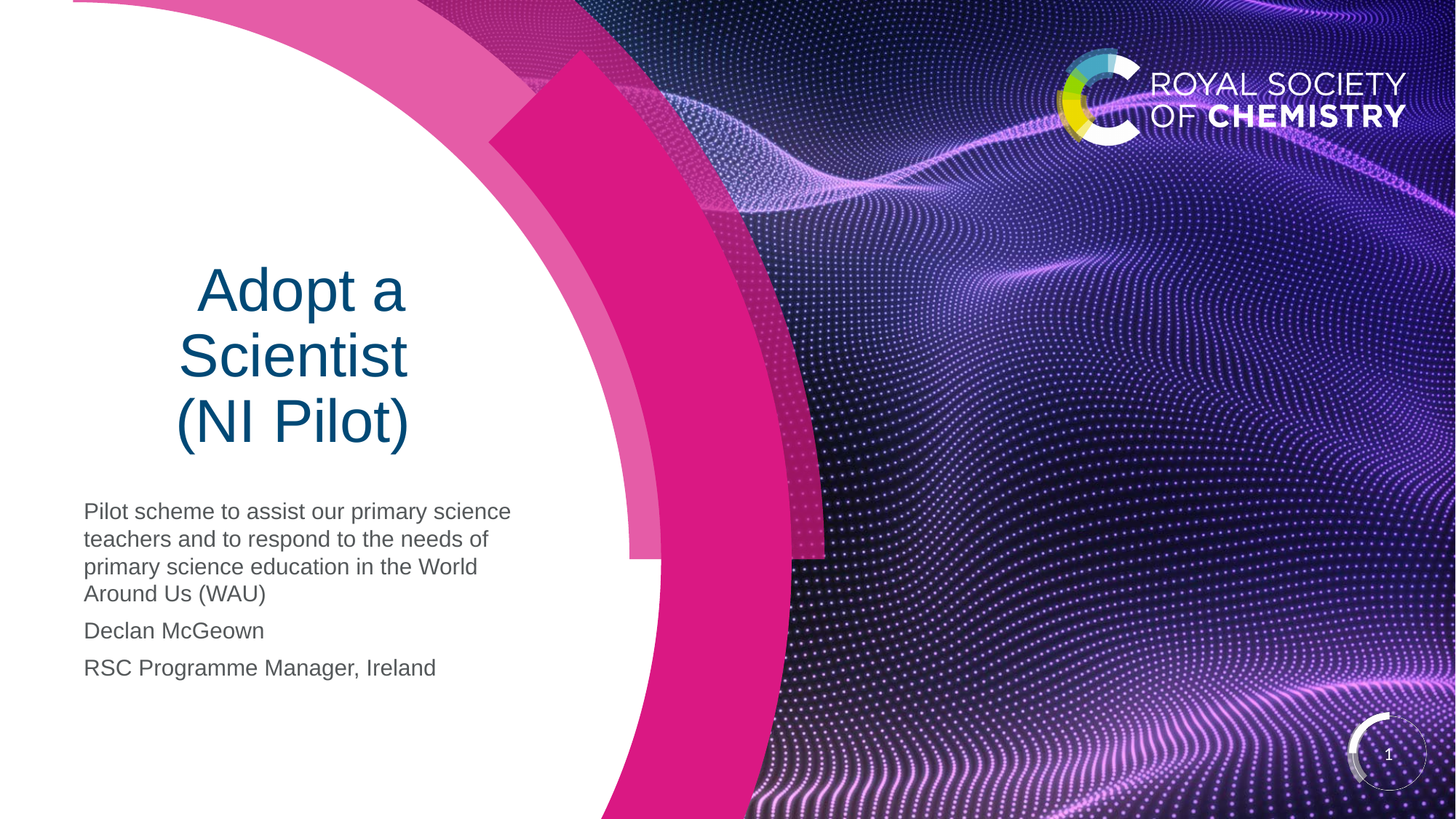

# Adopt a Scientist (NI Pilot)
Pilot scheme to assist our primary science teachers and to respond to the needs of primary science education in the World Around Us (WAU)
Declan McGeown
RSC Programme Manager, Ireland
1